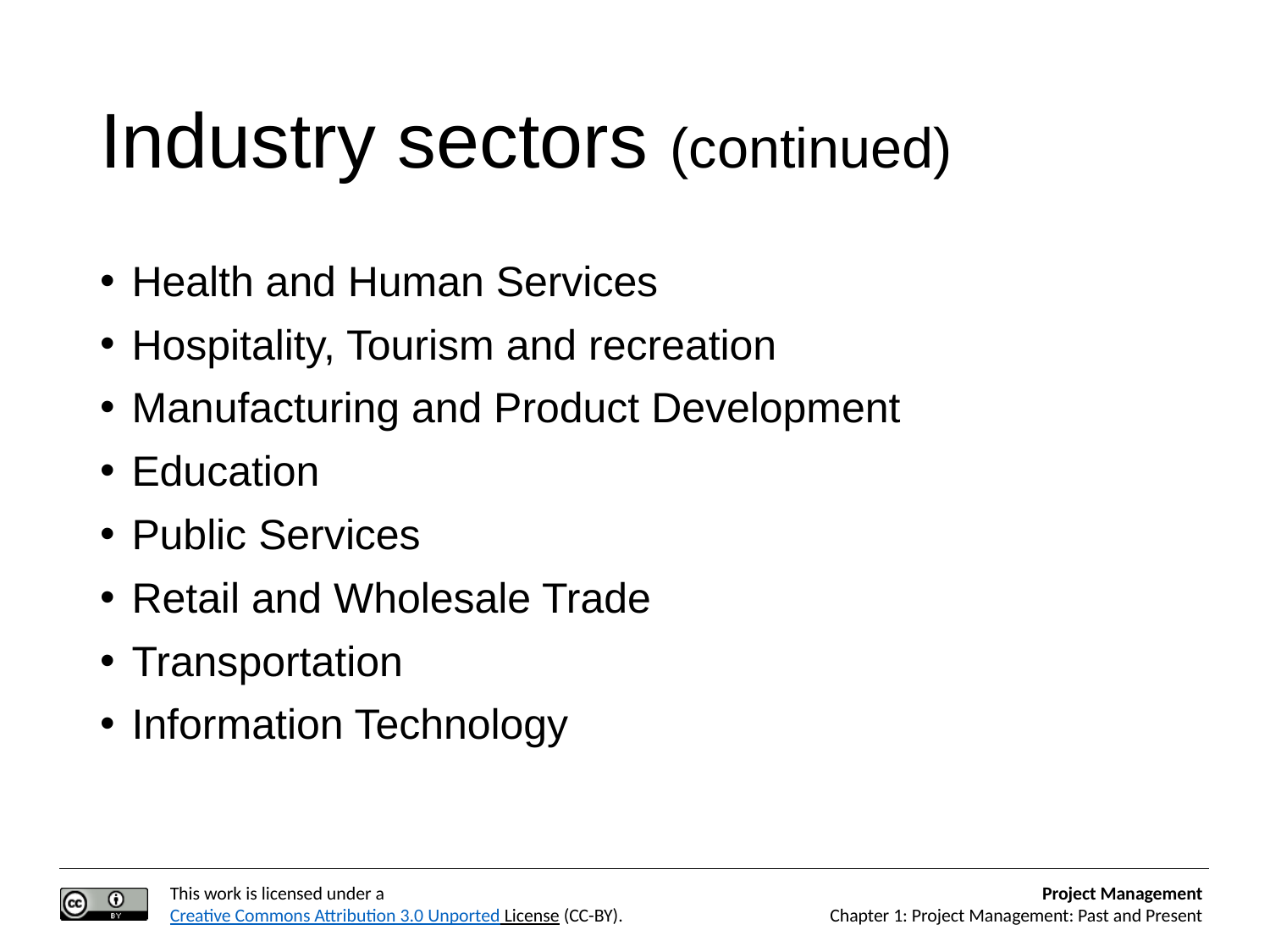

# Industry sectors (continued)
Health and Human Services
Hospitality, Tourism and recreation
Manufacturing and Product Development
Education
Public Services
Retail and Wholesale Trade
Transportation
Information Technology